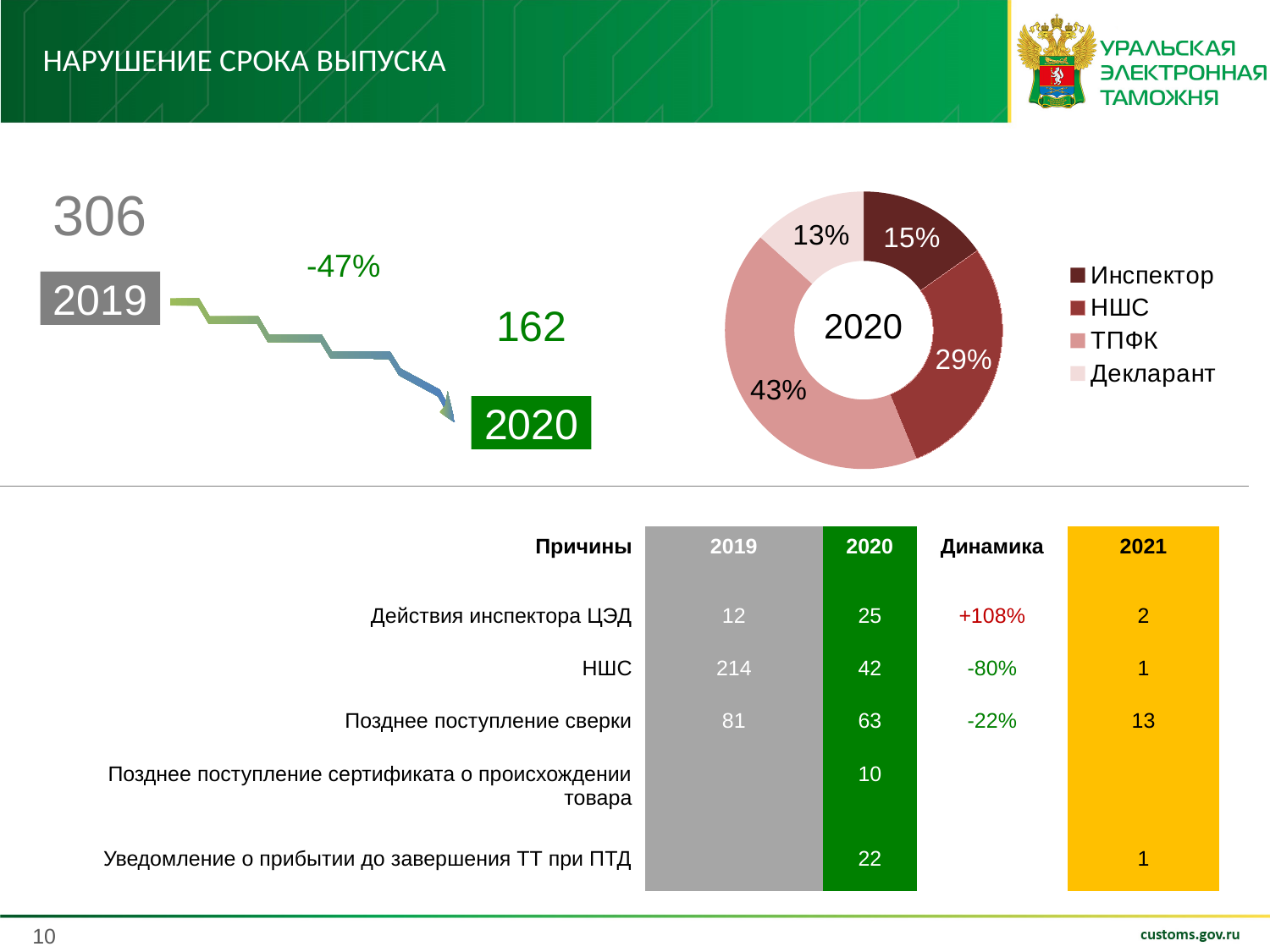

# Нарушение срока выпуска

### Chart

| Category | Продажи |
|---|---|
| Инспектор | 16.0 |
| НШС | 30.0 |
| ТПФК | 45.0 |
| Декларант | 14.0 |
306
-47%
2020
2019
162

2020
| Причины | 2019 | 2020 | Динамика | 2021 |
| --- | --- | --- | --- | --- |
| Действия инспектора ЦЭД | 12 | 25 | +108% | 2 |
| НШС | 214 | 42 | -80% | 1 |
| Позднее поступление сверки | 81 | 63 | -22% | 13 |
| Позднее поступление сертификата о происхождении товара |  | 10 |  |  |
| Уведомление о прибытии до завершения ТТ при ПТД |  | 22 |  | 1 |
10
10